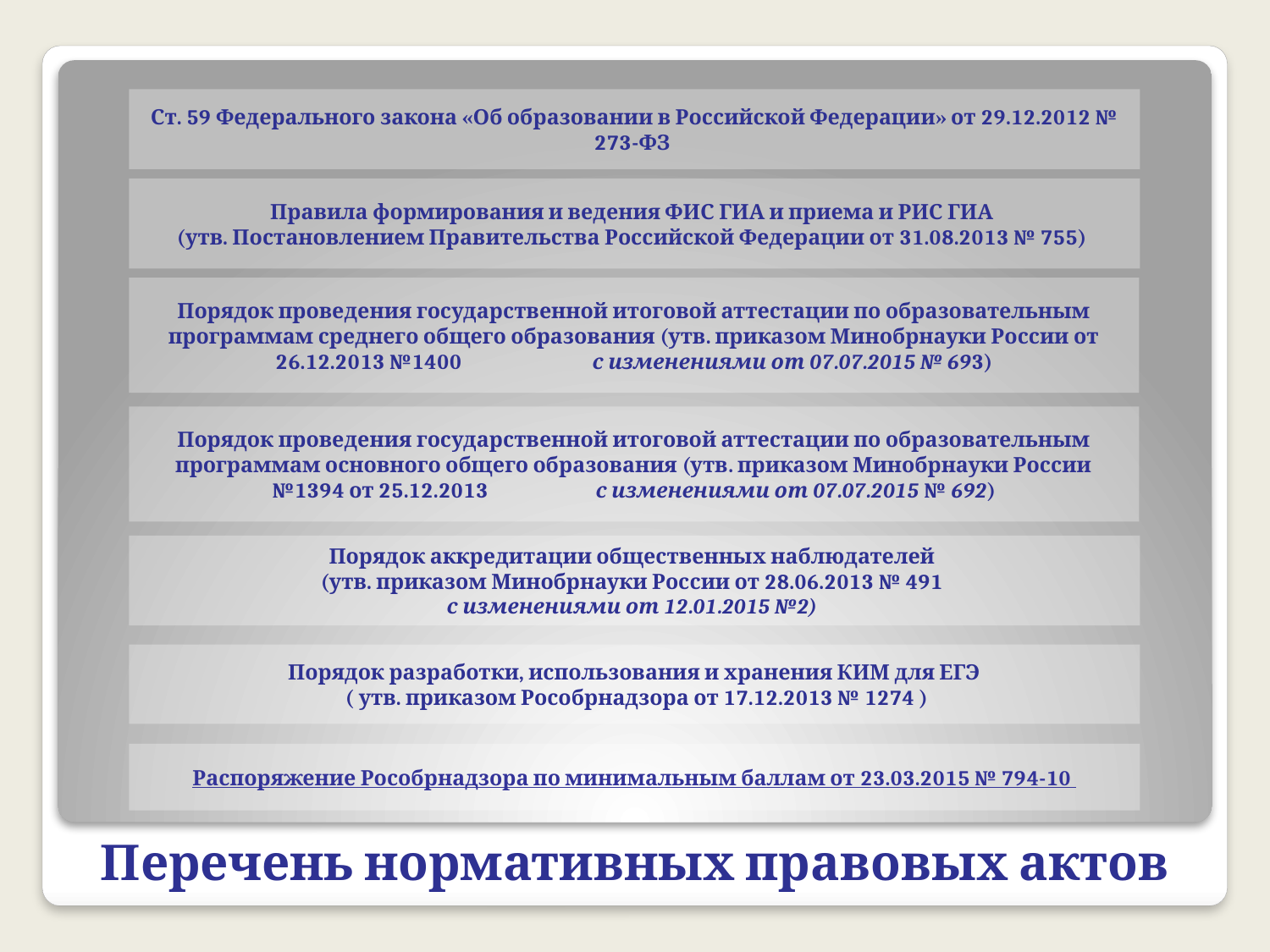

Ст. 59 Федерального закона «Об образовании в Российской Федерации» от 29.12.2012 № 273-ФЗ
Правила формирования и ведения ФИС ГИА и приема и РИС ГИА
(утв. Постановлением Правительства Российской Федерации от 31.08.2013 № 755)
Порядок проведения государственной итоговой аттестации по образовательным программам среднего общего образования (утв. приказом Минобрнауки России от 26.12.2013 №1400                            с изменениями от 07.07.2015 № 693)
Порядок проведения государственной итоговой аттестации по образовательным программам основного общего образования (утв. приказом Минобрнауки России №1394 от 25.12.2013                       с изменениями от 07.07.2015 № 692)
Порядок аккредитации общественных наблюдателей
(утв. приказом Минобрнауки России от 28.06.2013 № 491
с изменениями от 12.01.2015 №2)
Порядок разработки, использования и хранения КИМ для ЕГЭ
 ( утв. приказом Рособрнадзора от 17.12.2013 № 1274 )

Распоряжение Рособрнадзора по минимальным баллам от 23.03.2015 № 794-10

#
Перечень нормативных правовых актов